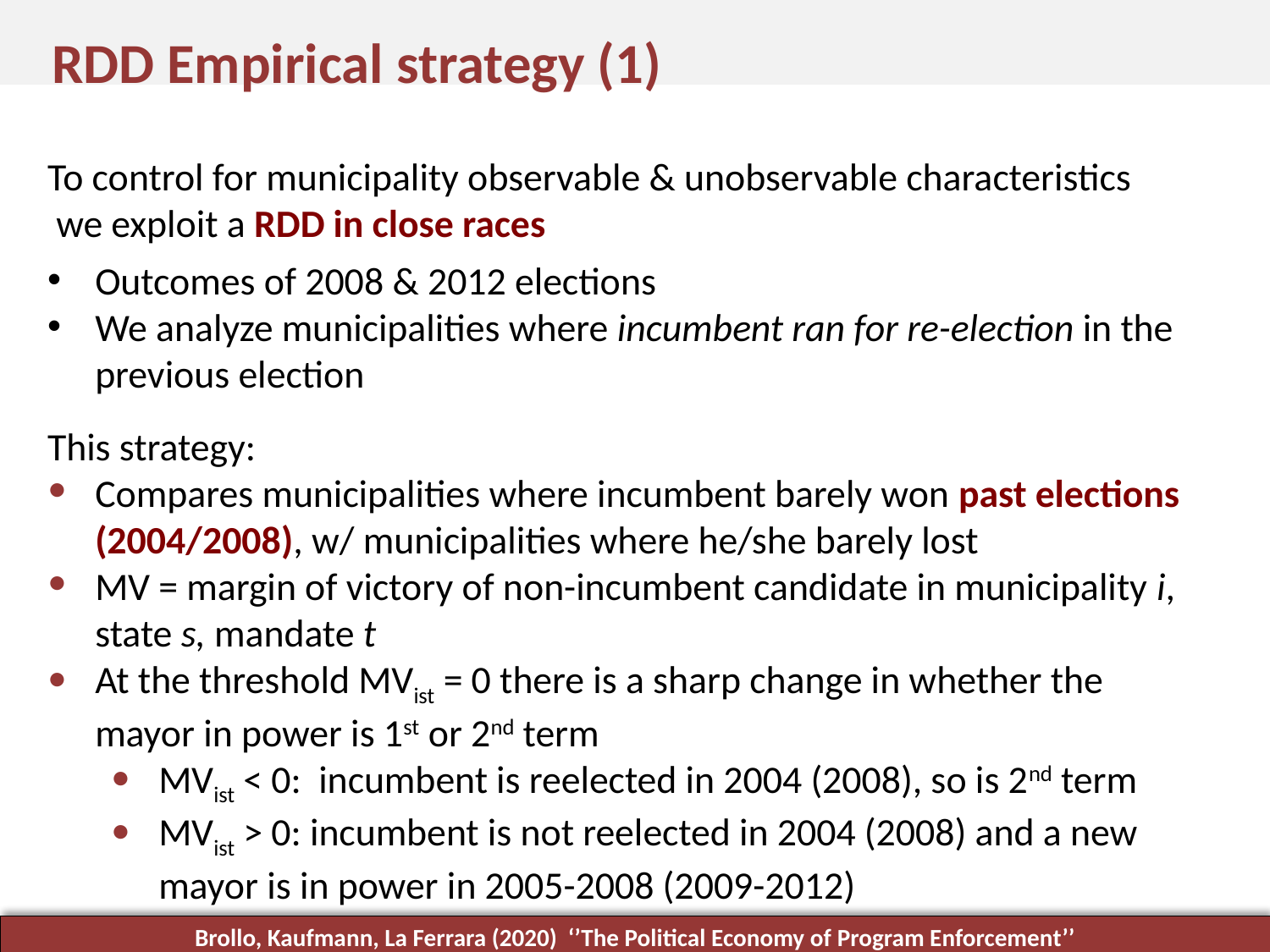

RDD Empirical strategy (1)
To control for municipality observable & unobservable characteristics
 we exploit a RDD in close races
Outcomes of 2008 & 2012 elections
We analyze municipalities where incumbent ran for re-election in the previous election
This strategy:
Compares municipalities where incumbent barely won past elections (2004/2008), w/ municipalities where he/she barely lost
MV = margin of victory of non-incumbent candidate in municipality i, state s, mandate t
At the threshold MVist = 0 there is a sharp change in whether the mayor in power is 1st or 2nd term
MVist < 0:  incumbent is reelected in 2004 (2008), so is 2nd term
MVist > 0: incumbent is not reelected in 2004 (2008) and a new mayor is in power in 2005-2008 (2009-2012)
Brollo, Kaufmann, La Ferrara (2020)  ‘’The Political Economy of Program Enforcement’’